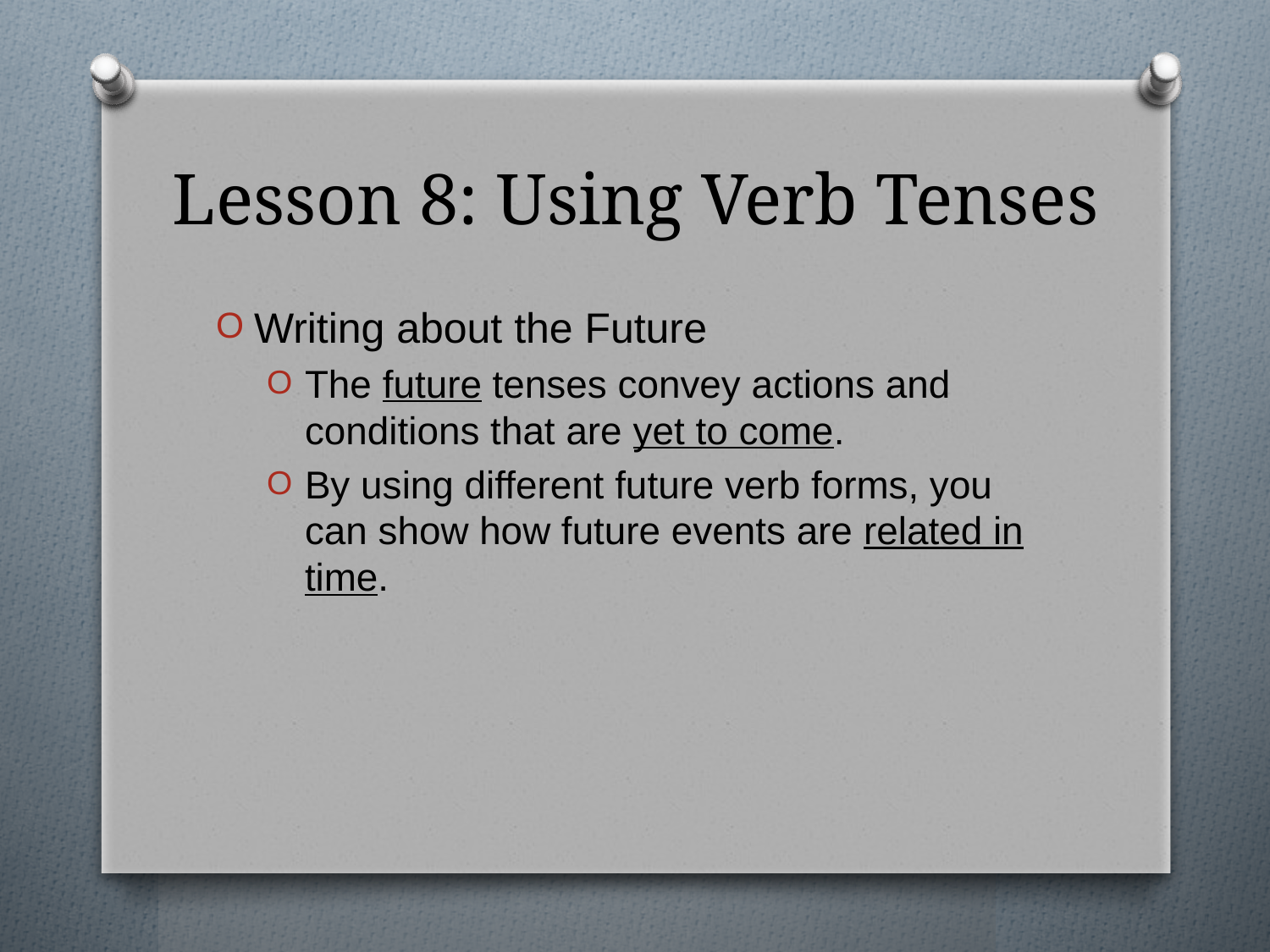

# Lesson 8: Using Verb Tenses
Writing about the Future
The future tenses convey actions and conditions that are yet to come.
By using different future verb forms, you can show how future events are related in time.